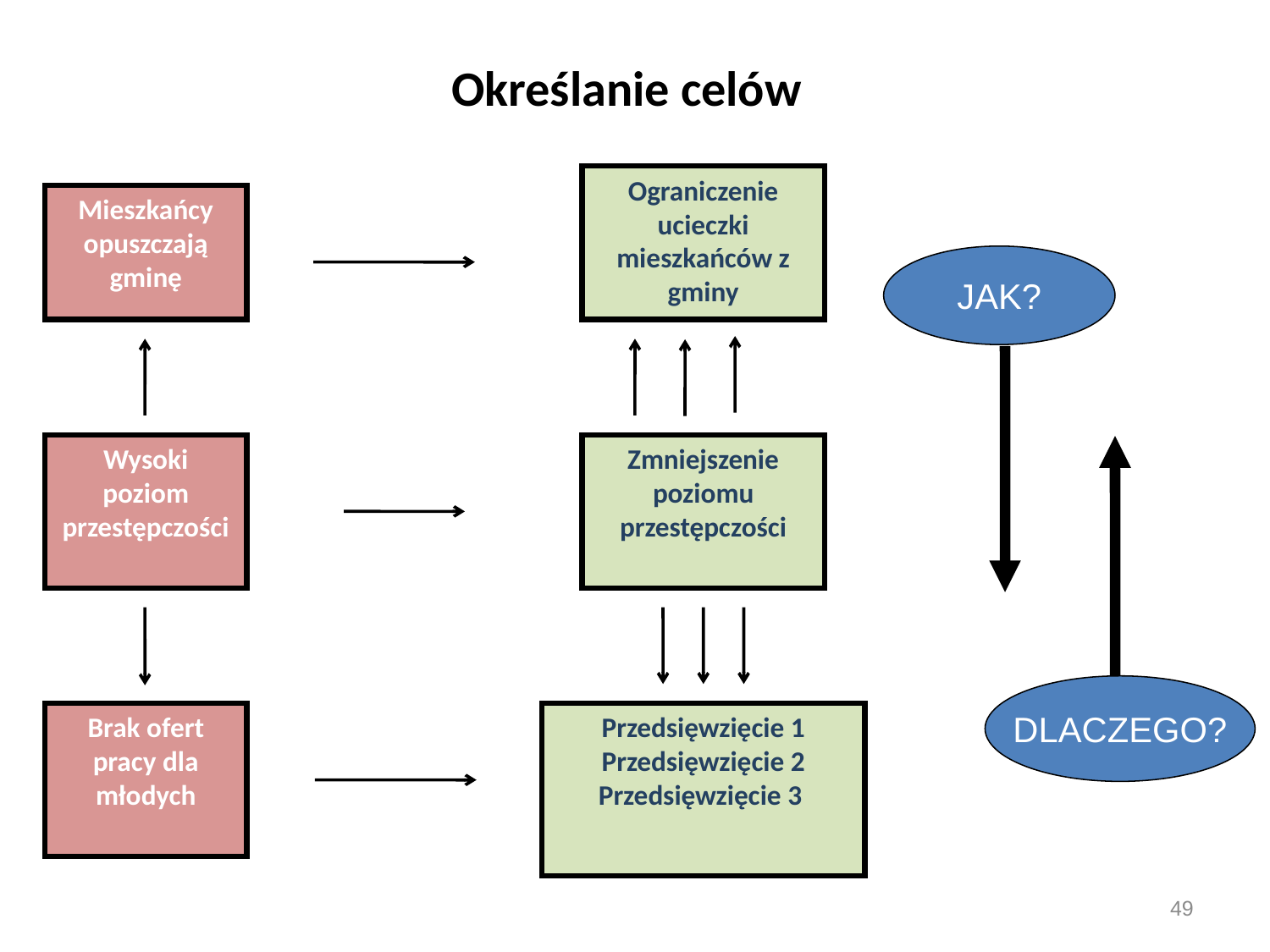

# Określanie celów

Ograniczenie ucieczki mieszkańców z gminy
Mieszkańcy opuszczają gminę

Wysoki poziom przestępczości
Zmniejszenie poziomu przestępczości

Brak ofert pracy dla młodych
Przedsięwzięcie 1
Przedsięwzięcie 2
Przedsięwzięcie 3

JAK?

DLACZEGO?
49